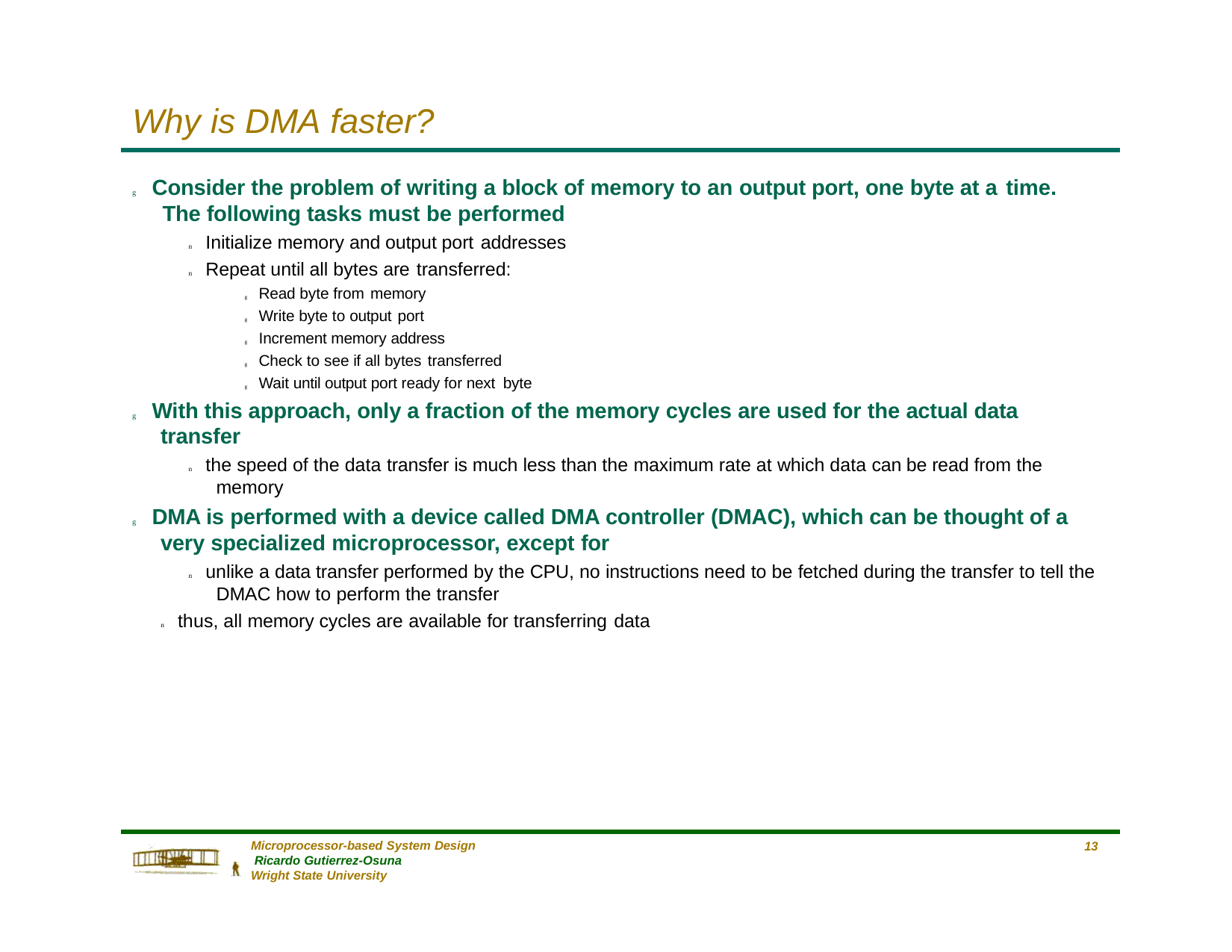

# Why is DMA faster?
g Consider the problem of writing a block of memory to an output port, one byte at a time.
The following tasks must be performed
n Initialize memory and output port addresses
n Repeat until all bytes are transferred:
g Read byte from memory
g Write byte to output port
g Increment memory address
g Check to see if all bytes transferred
g Wait until output port ready for next byte
g With this approach, only a fraction of the memory cycles are used for the actual data  transfer
n the speed of the data transfer is much less than the maximum rate at which data can be read from the  memory
g DMA is performed with a device called DMA controller (DMAC), which can be thought of a  very specialized microprocessor, except for
n unlike a data transfer performed by the CPU, no instructions need to be fetched during the transfer to tell the  DMAC how to perform the transfer
n thus, all memory cycles are available for transferring data
Microprocessor-based System Design  Ricardo Gutierrez-Osuna
Wright State University
13